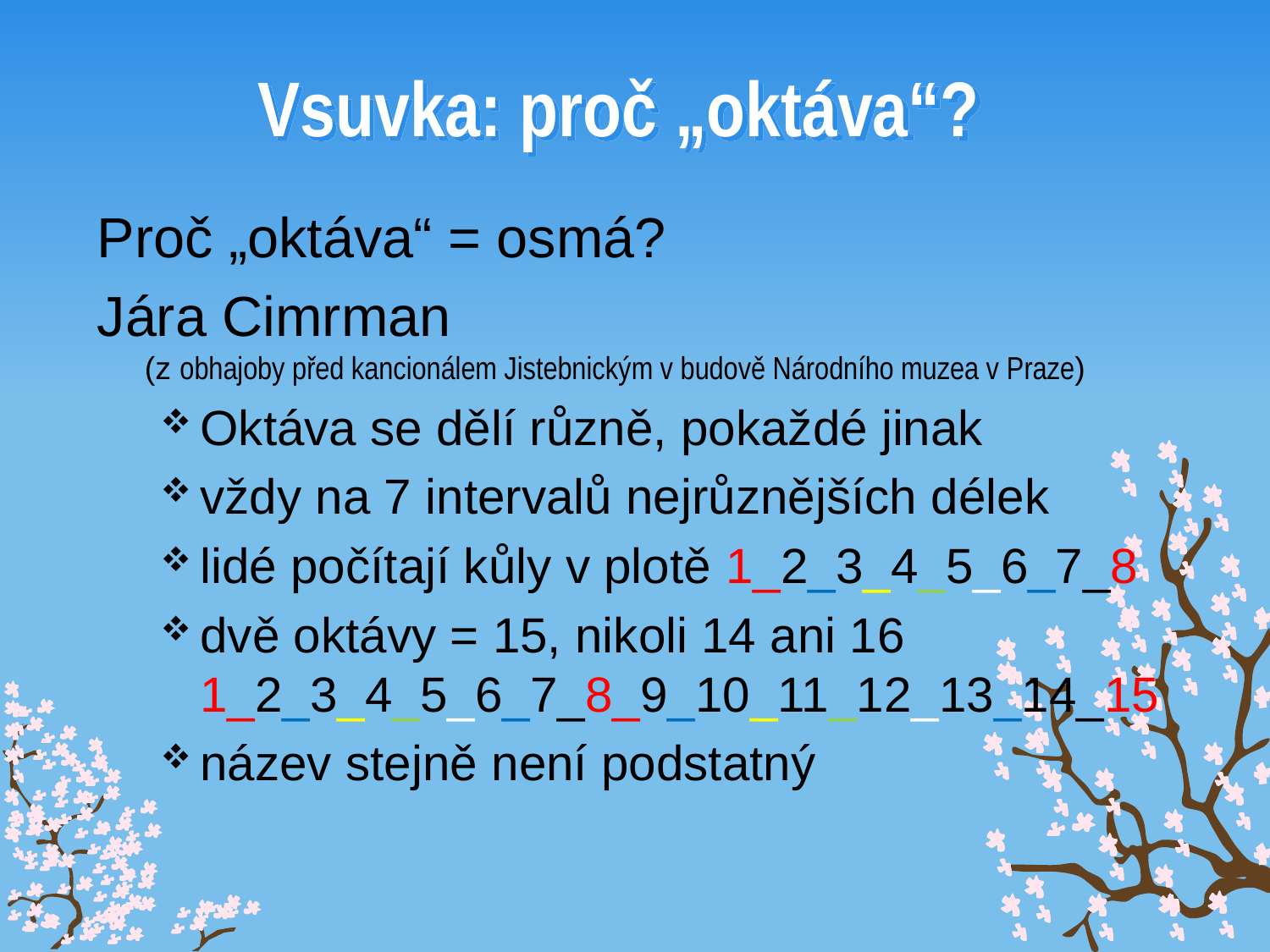

# Vsuvka: proč „oktáva“?
Proč „oktáva“ = osmá?
Jára Cimrman
(z obhajoby před kancionálem Jistebnickým v budově Národního muzea v Praze)
Oktáva se dělí různě, pokaždé jinak
vždy na 7 intervalů nejrůznějších délek
lidé počítají kůly v plotě 1_2_3_4_5_6_7_8
dvě oktávy = 15, nikoli 14 ani 16
1_2_3_4_5_6_7_8_9_10_11_12_13_14_15
název stejně není podstatný